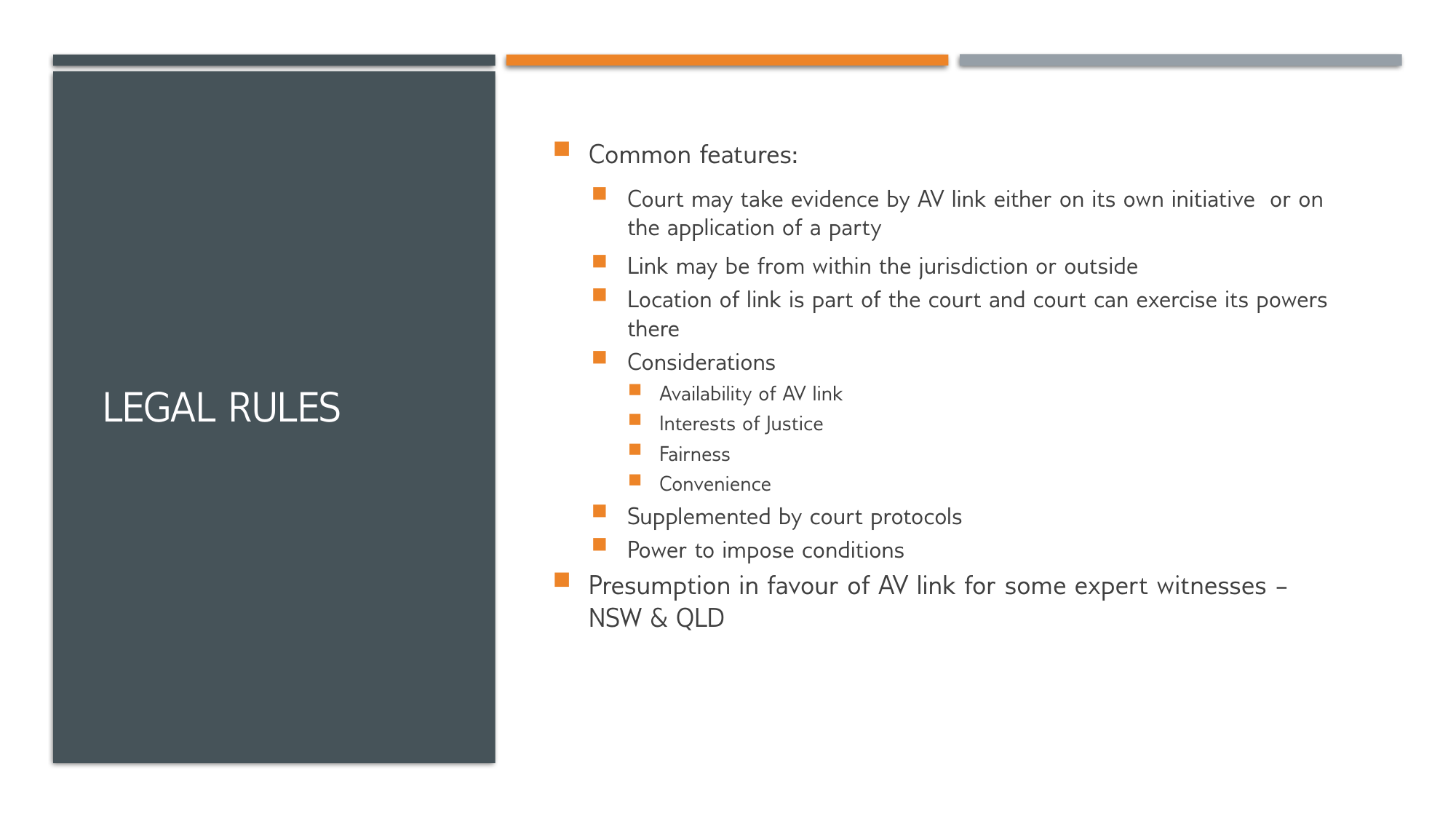

# LEGAL RULES
Common features:
Court may take evidence by AV link either on its own initiative  or on the application of a party
Link may be from within the jurisdiction or outside
Location of link is part of the court and court can exercise its powers there
Considerations
Availability of AV link
Interests of Justice
Fairness
Convenience
Supplemented by court protocols
Power to impose conditions
Presumption in favour of AV link for some expert witnesses – NSW & QLD